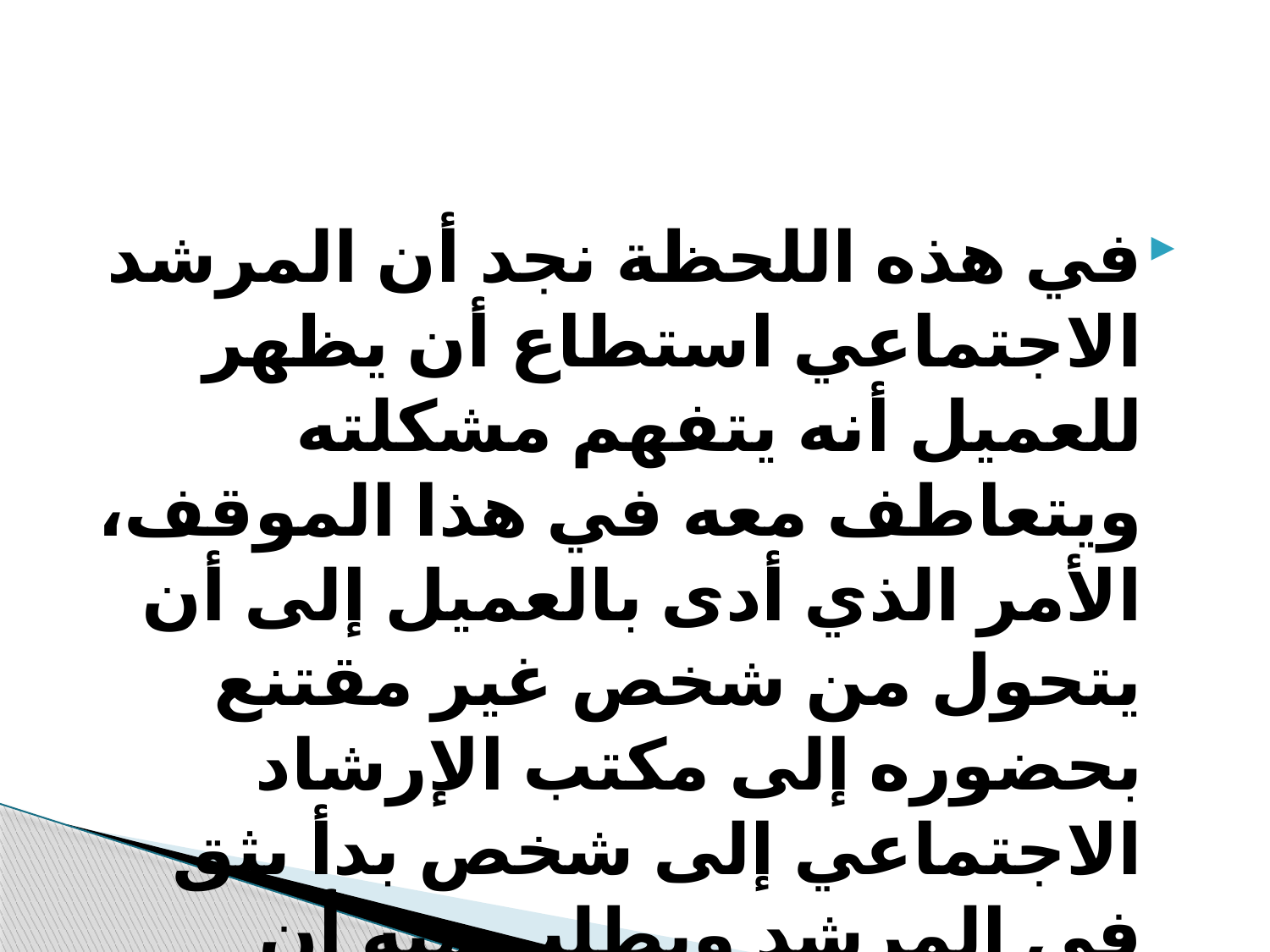

#
في هذه اللحظة نجد أن المرشد الاجتماعي استطاع أن يظهر للعميل أنه يتفهم مشكلته ويتعاطف معه في هذا الموقف، الأمر الذي أدى بالعميل إلى أن يتحول من شخص غير مقتنع بحضوره إلى مكتب الإرشاد الاجتماعي إلى شخص بدأ يثق في المرشد ويطلب منه أن يقول له ماذا يفعل.